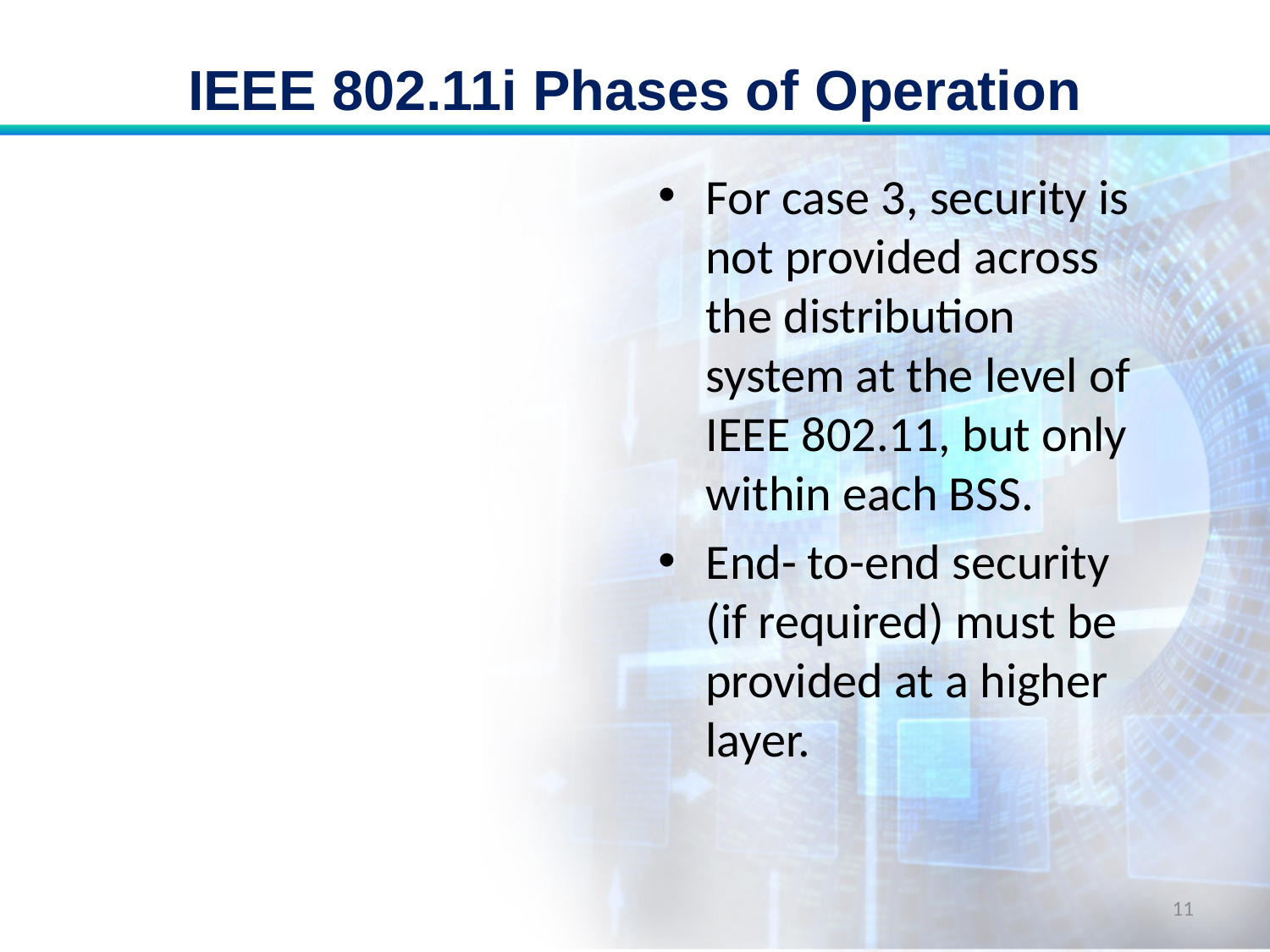

# IEEE 802.11i Phases of Operation
For case 3, security is not provided across the distribution system at the level of IEEE 802.11, but only within each BSS.
End- to-end security (if required) must be provided at a higher layer.
11